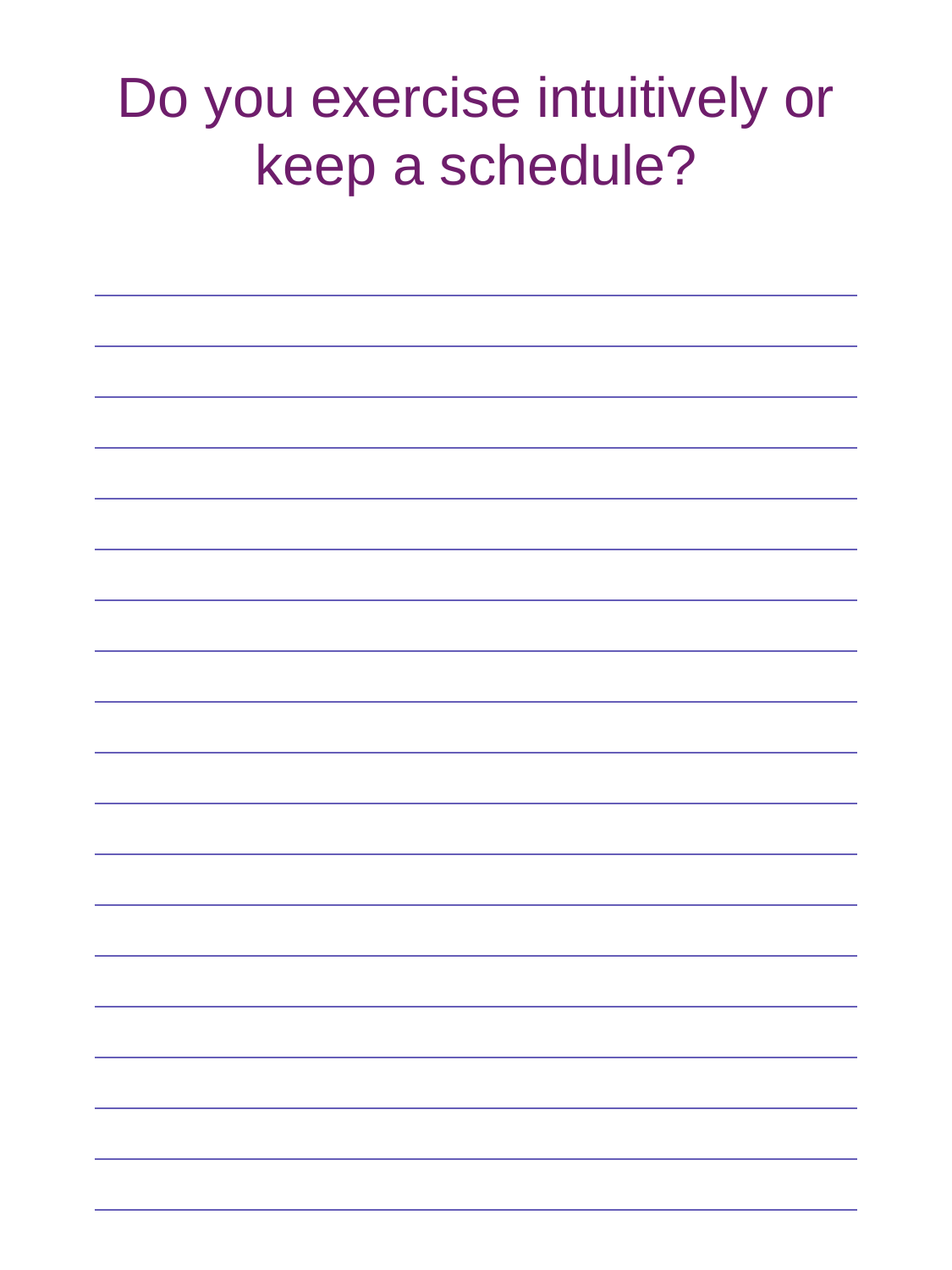

Do you exercise intuitively or keep a schedule?
|  |
| --- |
|  |
|  |
|  |
|  |
|  |
|  |
|  |
|  |
|  |
|  |
|  |
|  |
|  |
|  |
|  |
|  |
|  |